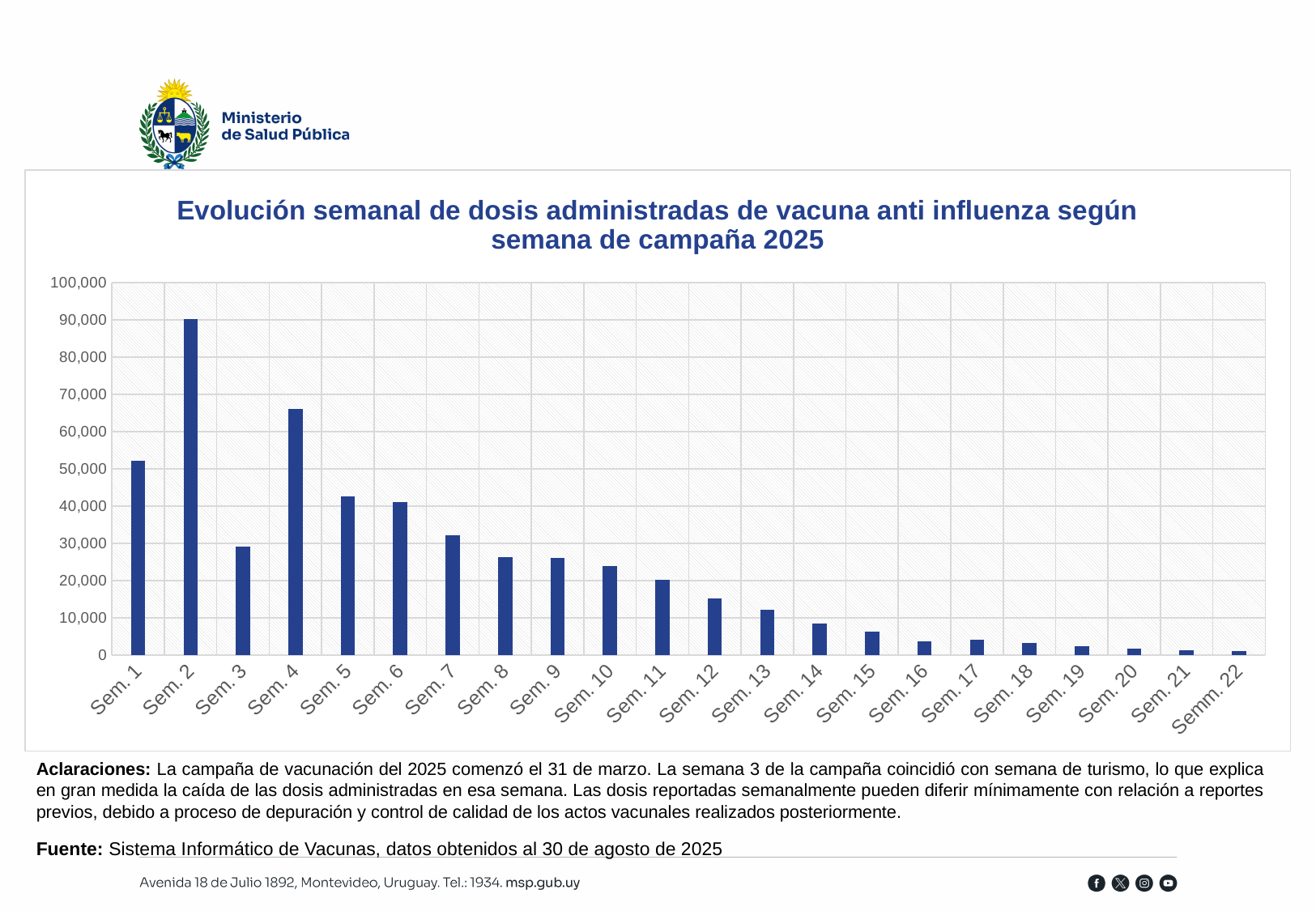

### Chart: Evolución semanal de dosis administradas de vacuna anti influenza según semana de campaña 2025

| Category | Dosis administradas |
|---|---|
| Sem. 1 | 52263.0 |
| Sem. 2 | 90328.0 |
| Sem. 3 | 29042.0 |
| Sem. 4 | 66156.0 |
| Sem. 5 | 42720.0 |
| Sem. 6 | 41026.0 |
| Sem. 7 | 32100.0 |
| Sem. 8 | 26360.0 |
| Sem. 9 | 26082.0 |
| Sem. 10 | 23848.0 |
| Sem. 11 | 20274.0 |
| Sem. 12 | 15187.0 |
| Sem. 13 | 12199.0 |
| Sem. 14 | 8432.0 |
| Sem. 15 | 6270.0 |
| Sem. 16 | 3617.0 |
| Sem. 17 | 4077.0 |
| Sem. 18 | 3319.0 |
| Sem. 19 | 2292.0 |
| Sem. 20 | 1754.0 |
| Sem. 21 | 1333.0 |
| Semm. 22 | 1030.0 |
Aclaraciones: La campaña de vacunación del 2025 comenzó el 31 de marzo. La semana 3 de la campaña coincidió con semana de turismo, lo que explica en gran medida la caída de las dosis administradas en esa semana. Las dosis reportadas semanalmente pueden diferir mínimamente con relación a reportes previos, debido a proceso de depuración y control de calidad de los actos vacunales realizados posteriormente.
Fuente: Sistema Informático de Vacunas, datos obtenidos al 30 de agosto de 2025